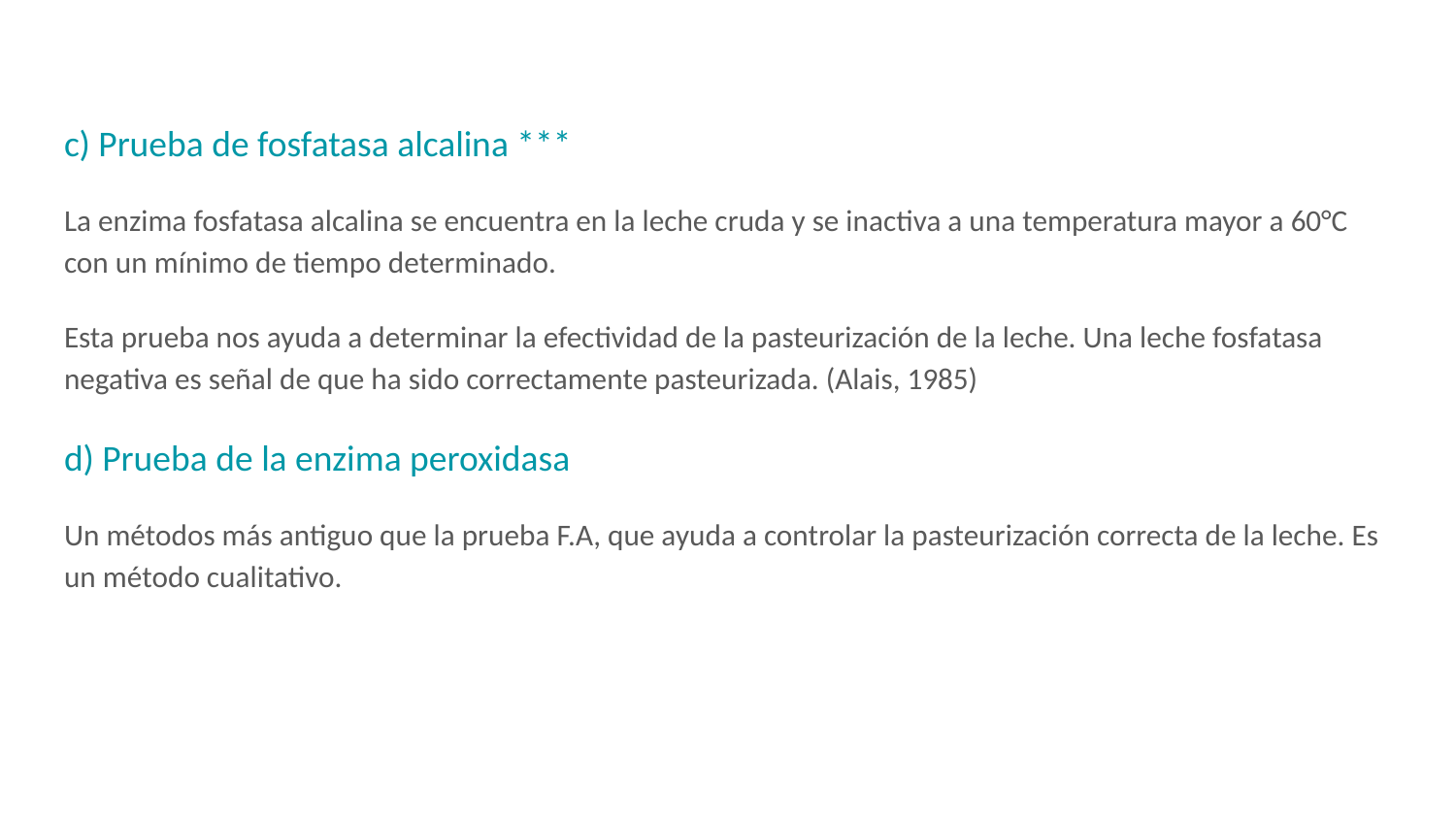

c) Prueba de fosfatasa alcalina ***
La enzima fosfatasa alcalina se encuentra en la leche cruda y se inactiva a una temperatura mayor a 60°C con un mínimo de tiempo determinado.
Esta prueba nos ayuda a determinar la efectividad de la pasteurización de la leche. Una leche fosfatasa negativa es señal de que ha sido correctamente pasteurizada. (Alais, 1985)
d) Prueba de la enzima peroxidasa
Un métodos más antiguo que la prueba F.A, que ayuda a controlar la pasteurización correcta de la leche. Es un método cualitativo.